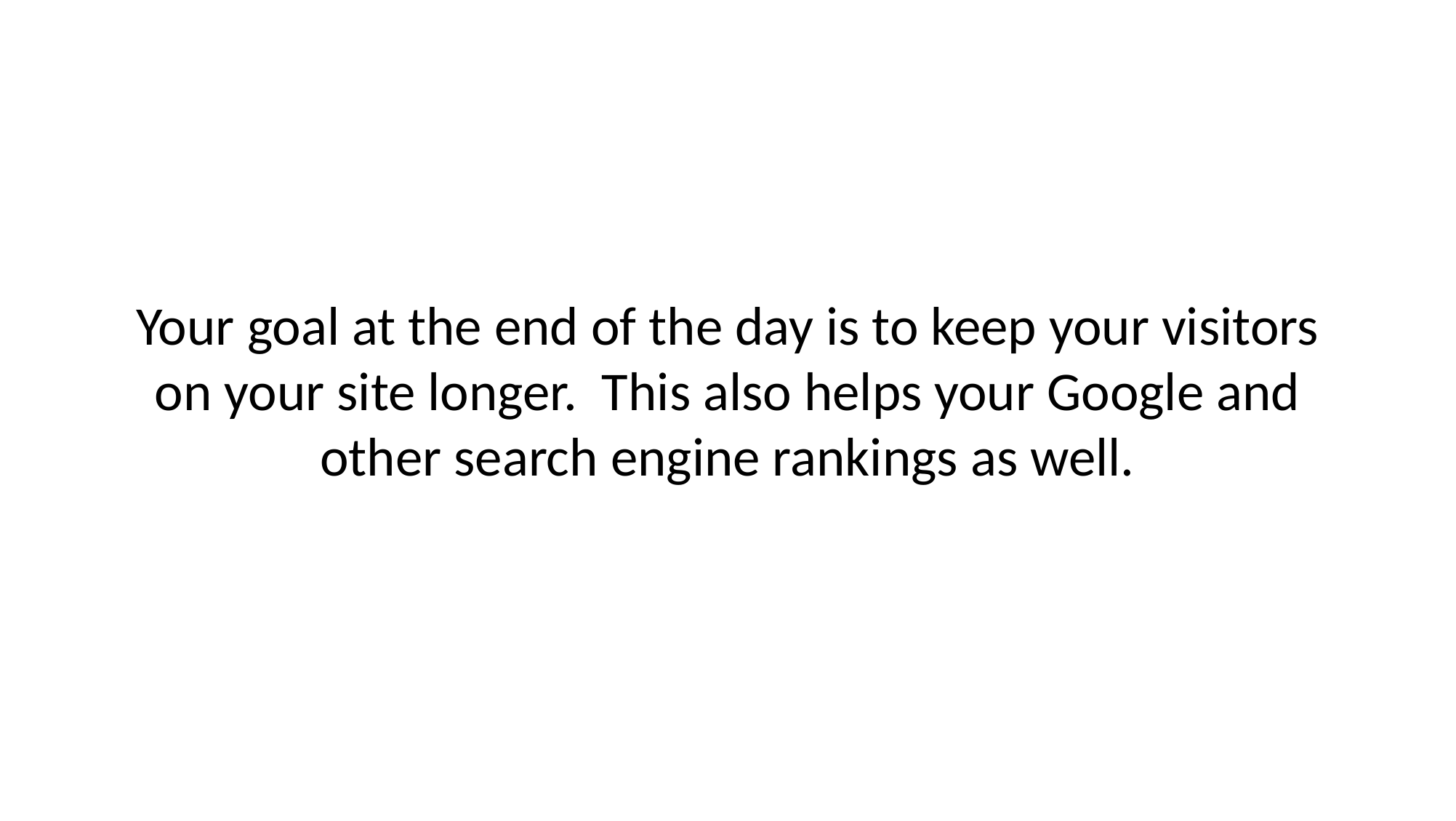

# Your goal at the end of the day is to keep your visitors on your site longer.  This also helps your Google and other search engine rankings as well.